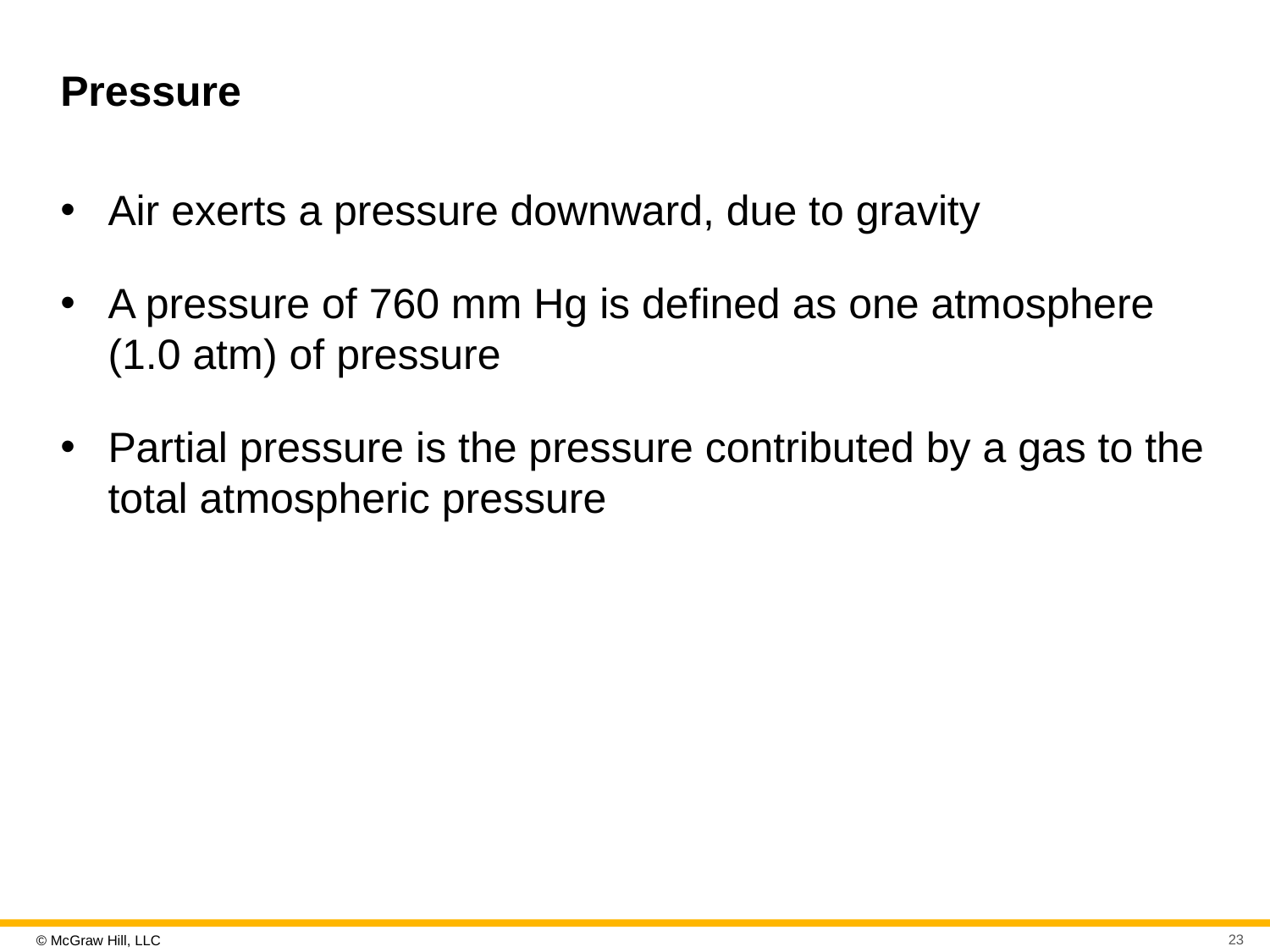

# Pressure
Air exerts a pressure downward, due to gravity
A pressure of 760 mm Hg is defined as one atmosphere (1.0 atm) of pressure
Partial pressure is the pressure contributed by a gas to the total atmospheric pressure
23